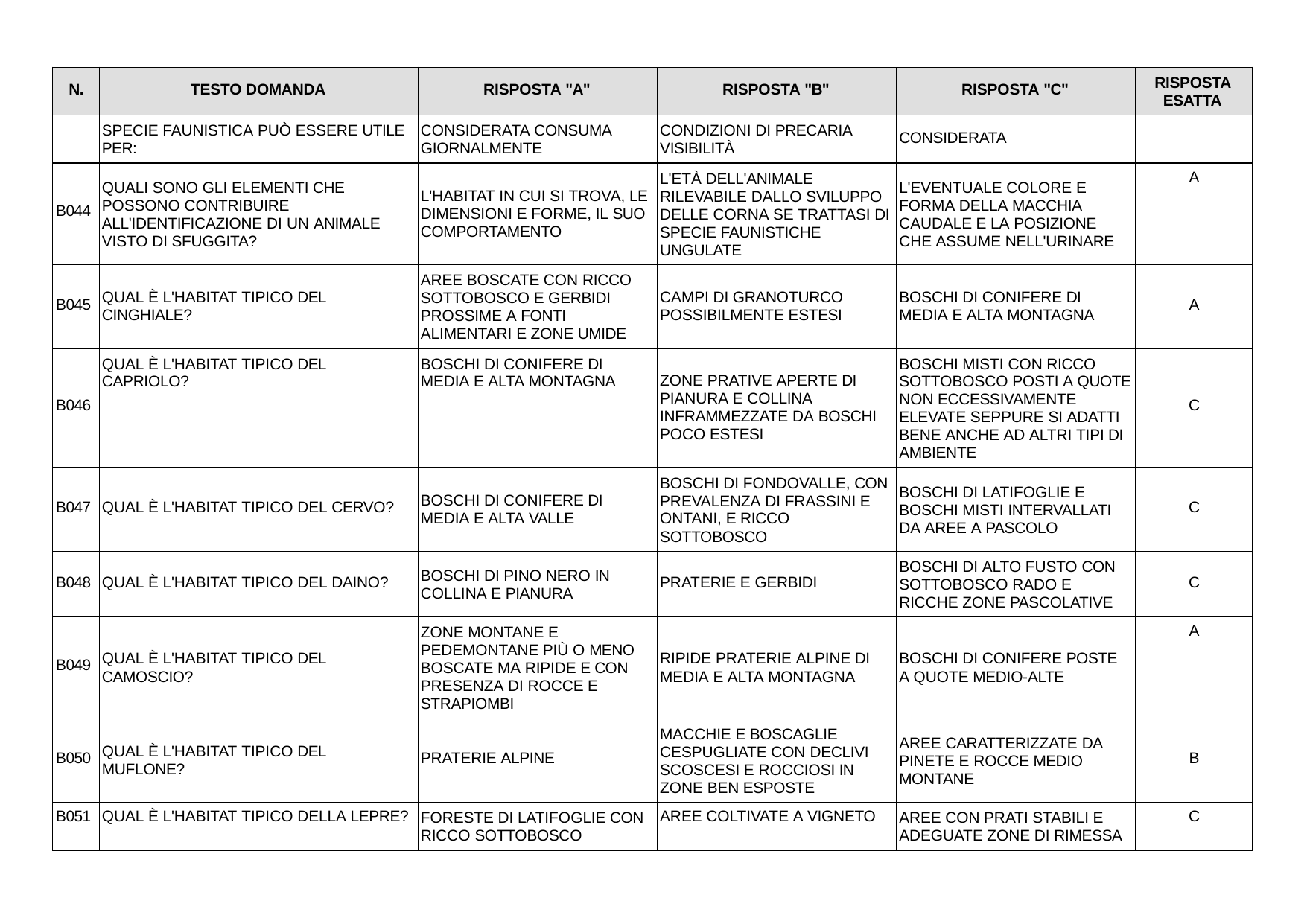

| N. | TESTO DOMANDA | RISPOSTA "A" | RISPOSTA "B" | RISPOSTA "C" | RISPOSTA ESATTA |
| --- | --- | --- | --- | --- | --- |
|  | SPECIE FAUNISTICA PUÒ ESSERE UTILE PER: | CONSIDERATA CONSUMA GIORNALMENTE | CONDIZIONI DI PRECARIA VISIBILITÀ | CONSIDERATA |  |
| B044 | QUALI SONO GLI ELEMENTI CHE POSSONO CONTRIBUIRE ALL'IDENTIFICAZIONE DI UN ANIMALE VISTO DI SFUGGITA? | L'HABITAT IN CUI SI TROVA, LE DIMENSIONI E FORME, IL SUO COMPORTAMENTO | L'ETÀ DELL'ANIMALE RILEVABILE DALLO SVILUPPO DELLE CORNA SE TRATTASI DI SPECIE FAUNISTICHE UNGULATE | L'EVENTUALE COLORE E FORMA DELLA MACCHIA CAUDALE E LA POSIZIONE CHE ASSUME NELL'URINARE | A |
| B045 | QUAL È L'HABITAT TIPICO DEL CINGHIALE? | AREE BOSCATE CON RICCO SOTTOBOSCO E GERBIDI PROSSIME A FONTI ALIMENTARI E ZONE UMIDE | CAMPI DI GRANOTURCO POSSIBILMENTE ESTESI | BOSCHI DI CONIFERE DI MEDIA E ALTA MONTAGNA | A |
| B046 | QUAL È L'HABITAT TIPICO DEL CAPRIOLO? | BOSCHI DI CONIFERE DI MEDIA E ALTA MONTAGNA | ZONE PRATIVE APERTE DI PIANURA E COLLINA INFRAMMEZZATE DA BOSCHI POCO ESTESI | BOSCHI MISTI CON RICCO SOTTOBOSCO POSTI A QUOTE NON ECCESSIVAMENTE ELEVATE SEPPURE SI ADATTI BENE ANCHE AD ALTRI TIPI DI AMBIENTE | C |
| B047 | QUAL È L'HABITAT TIPICO DEL CERVO? | BOSCHI DI CONIFERE DI MEDIA E ALTA VALLE | BOSCHI DI FONDOVALLE, CON PREVALENZA DI FRASSINI E ONTANI, E RICCO SOTTOBOSCO | BOSCHI DI LATIFOGLIE E BOSCHI MISTI INTERVALLATI DA AREE A PASCOLO | C |
| B048 | QUAL È L'HABITAT TIPICO DEL DAINO? | BOSCHI DI PINO NERO IN COLLINA E PIANURA | PRATERIE E GERBIDI | BOSCHI DI ALTO FUSTO CON SOTTOBOSCO RADO E RICCHE ZONE PASCOLATIVE | C |
| B049 | QUAL È L'HABITAT TIPICO DEL CAMOSCIO? | ZONE MONTANE E PEDEMONTANE PIÙ O MENO BOSCATE MA RIPIDE E CON PRESENZA DI ROCCE E STRAPIOMBI | RIPIDE PRATERIE ALPINE DI MEDIA E ALTA MONTAGNA | BOSCHI DI CONIFERE POSTE A QUOTE MEDIO-ALTE | A |
| B050 | QUAL È L'HABITAT TIPICO DEL MUFLONE? | PRATERIE ALPINE | MACCHIE E BOSCAGLIE CESPUGLIATE CON DECLIVI SCOSCESI E ROCCIOSI IN ZONE BEN ESPOSTE | AREE CARATTERIZZATE DA PINETE E ROCCE MEDIO MONTANE | B |
| B051 | QUAL È L'HABITAT TIPICO DELLA LEPRE? | FORESTE DI LATIFOGLIE CON RICCO SOTTOBOSCO | AREE COLTIVATE A VIGNETO | AREE CON PRATI STABILI E ADEGUATE ZONE DI RIMESSA | C |